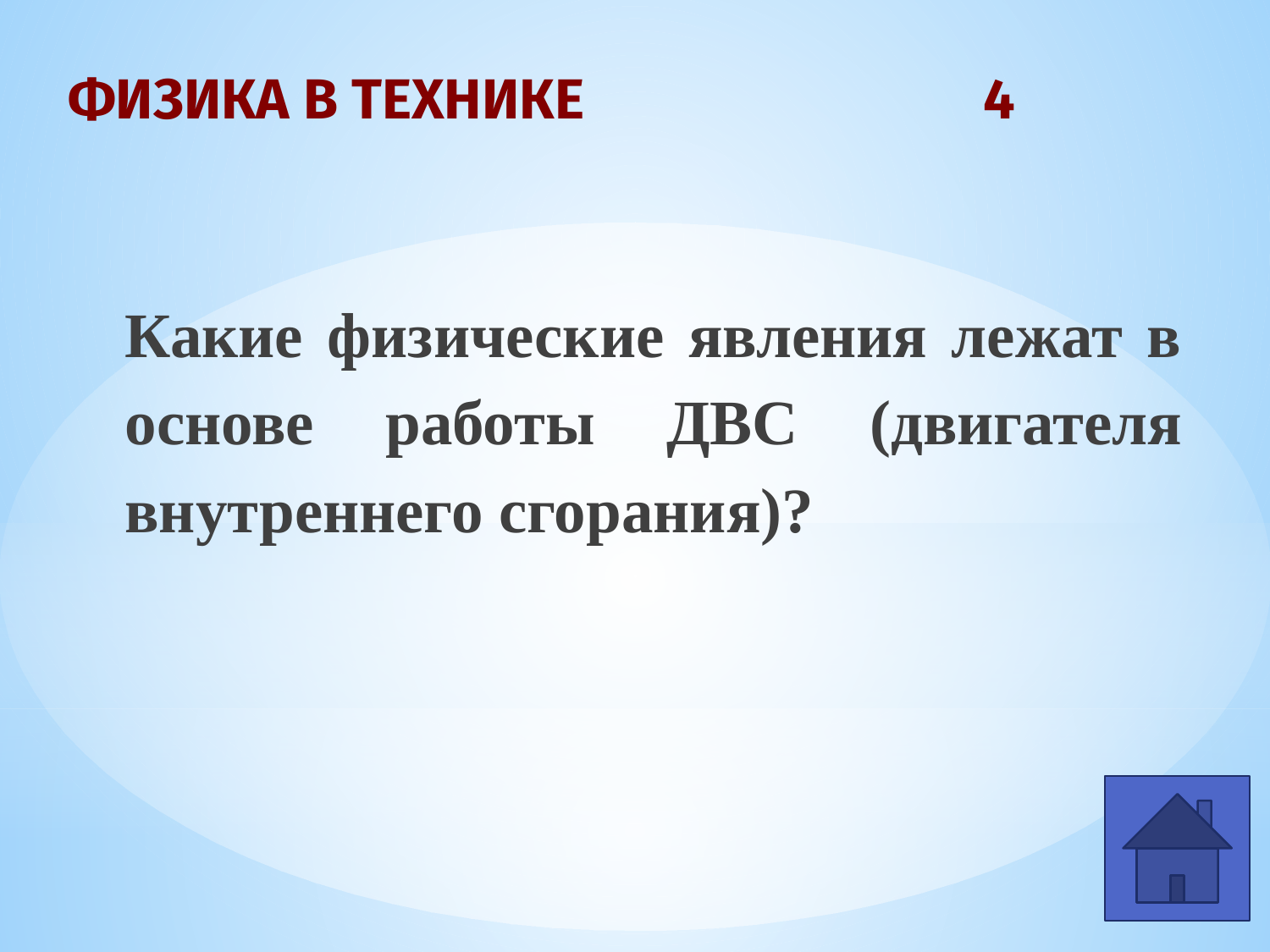

# ФИЗИКА В ТЕХНИКЕ                              4
Какие физические явления лежат в основе работы ДВС (двигателя внутреннего сгорания)?